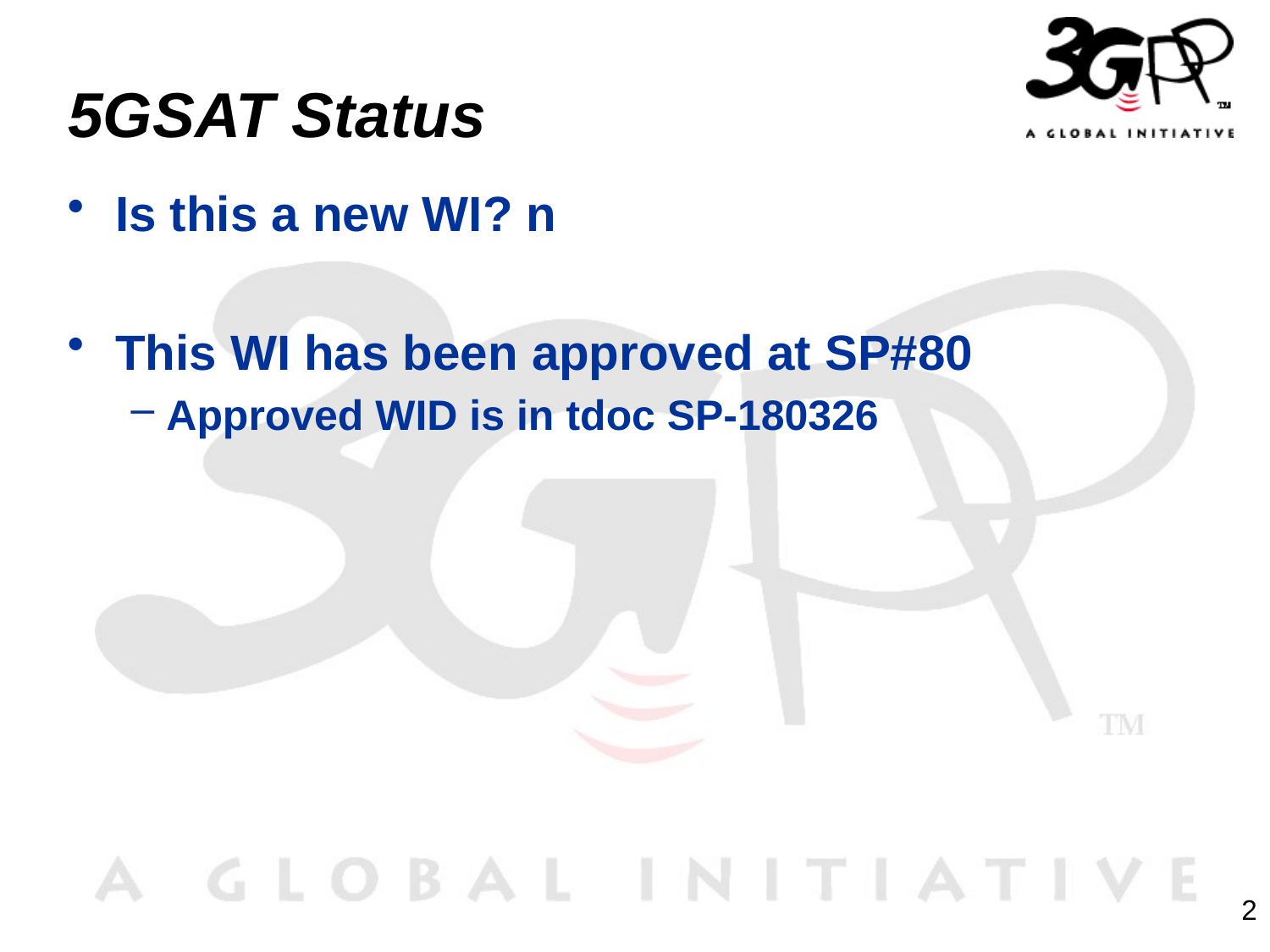

# 5GSAT Status
Is this a new WI? n

This WI has been approved at SP#80
 Approved WID is in tdoc SP-180326
2